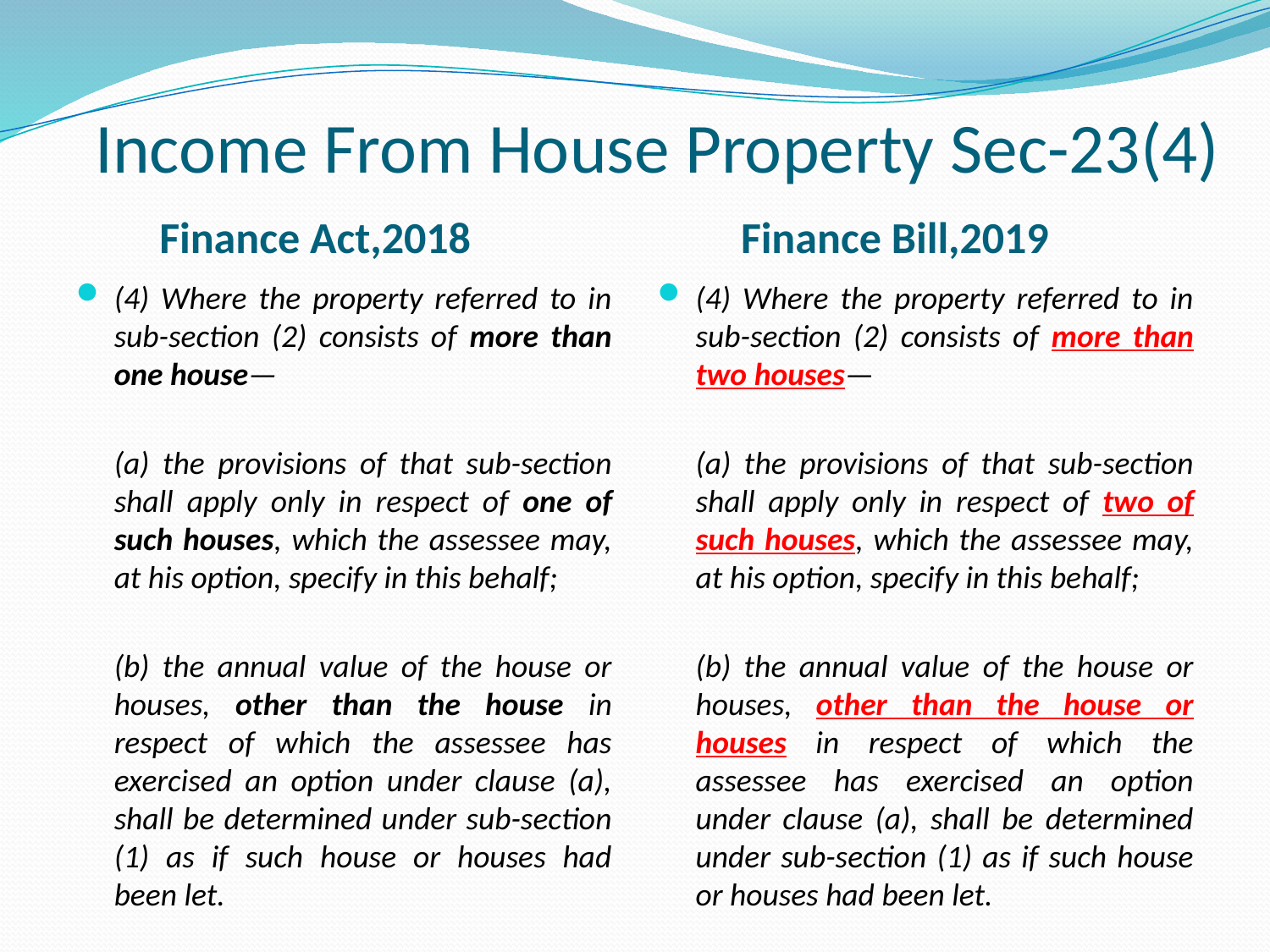

# Income From House Property Sec-23(4)
         Finance Act,2018
          Finance Bill,2019

(4) Where the property referred to in sub-section (2) consists of more than one house—

	(a) the provisions of that sub-section shall apply only in respect of one of such houses, which the assessee may, at his option, specify in this behalf;

	(b) the annual value of the house or houses, other than the house in respect of which the assessee has exercised an option under clause (a), shall be determined under sub-section (1) as if such house or houses had been let.

(4) Where the property referred to in sub-section (2) consists of more than two houses—

	(a) the provisions of that sub-section shall apply only in respect of two of such houses, which the assessee may, at his option, specify in this behalf;

	(b) the annual value of the house or houses, other than the house or houses in respect of which the assessee has exercised an option under clause (a), shall be determined under sub-section (1) as if such house or houses had been let.